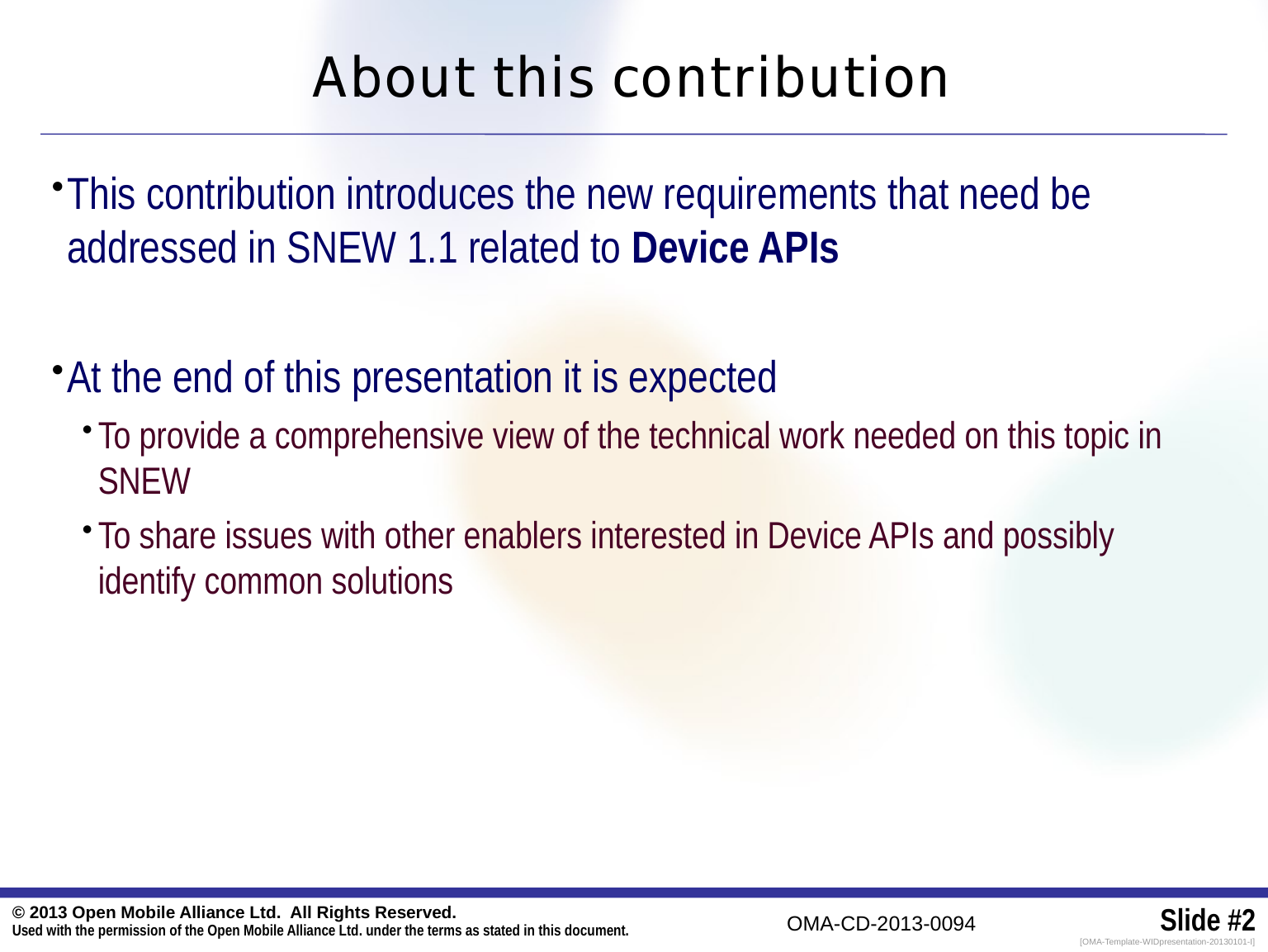

# About this contribution
This contribution introduces the new requirements that need be addressed in SNEW 1.1 related to Device APIs

At the end of this presentation it is expected
To provide a comprehensive view of the technical work needed on this topic in SNEW
To share issues with other enablers interested in Device APIs and possibly identify common solutions